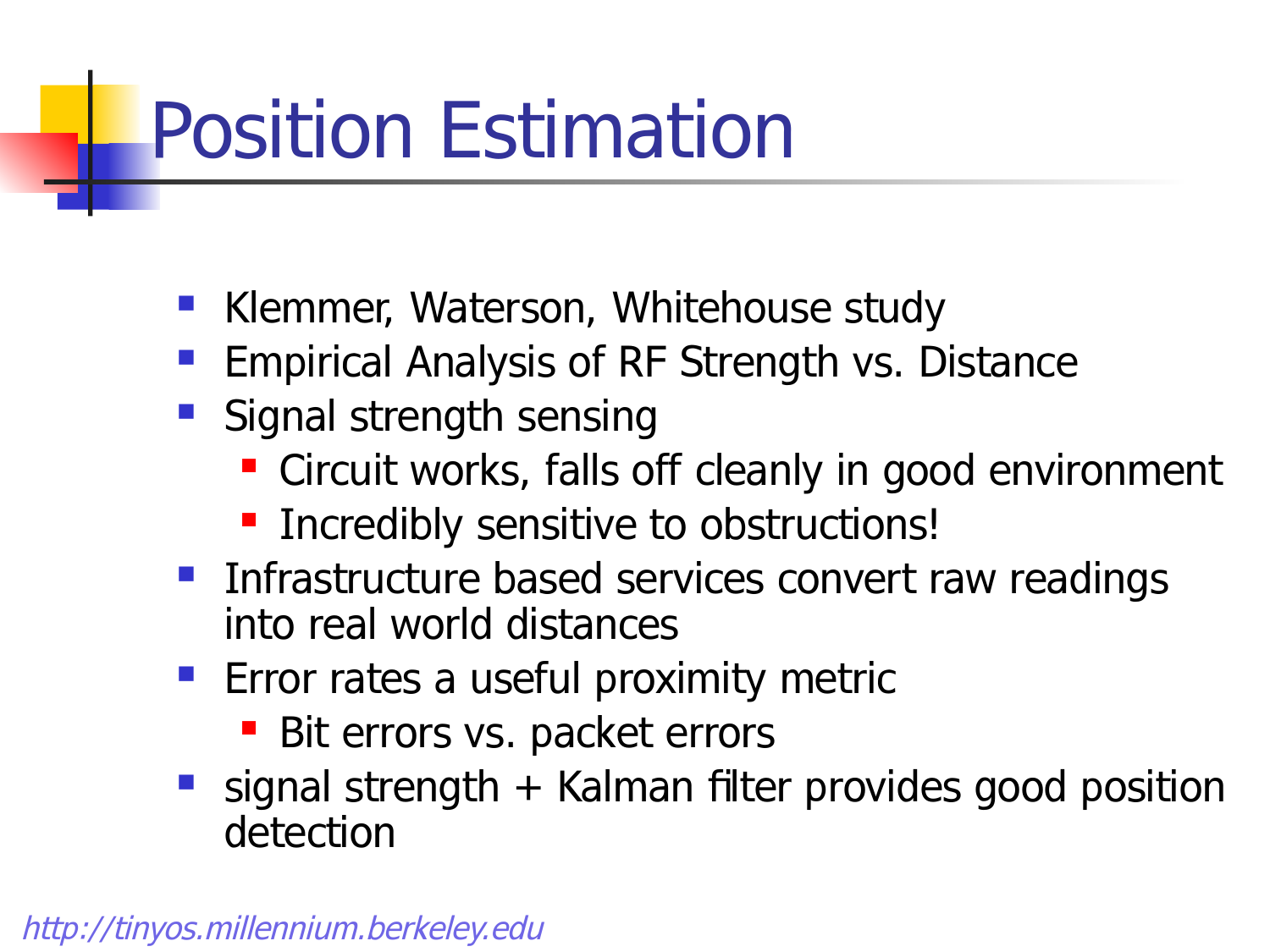

# Position Estimation
Klemmer, Waterson, Whitehouse study
Empirical Analysis of RF Strength vs. Distance
Signal strength sensing
Circuit works, falls off cleanly in good environment
Incredibly sensitive to obstructions!
Infrastructure based services convert raw readings into real world distances
Error rates a useful proximity metric
Bit errors vs. packet errors
signal strength + Kalman filter provides good position detection
http://tinyos.millennium.berkeley.edu